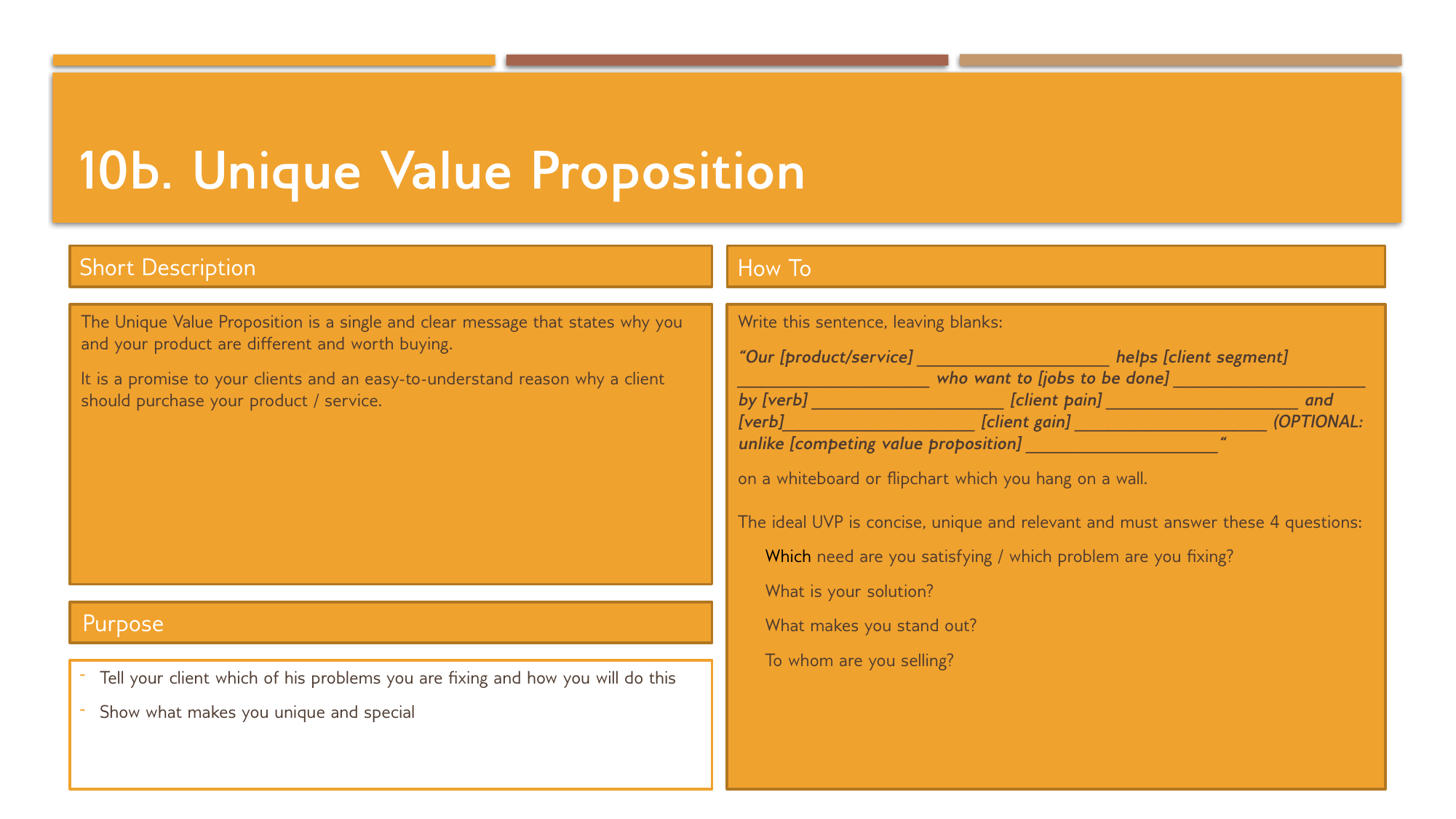

# 10b. Unique Value Proposition
Short Description
How To
Write this sentence, leaving blanks:
“Our [product/service] _______________________ helps [client segment] _______________________ who want to [jobs to be done] _______________________ by [verb] _______________________ [client pain] _______________________ and [verb]_______________________ [client gain] _______________________ (OPTIONAL: unlike [competing value proposition] _______________________“
on a whiteboard or flipchart which you hang on a wall.
The ideal UVP is concise, unique and relevant and must answer these 4 questions:
Which need are you satisfying / which problem are you fixing?
What is your solution?
What makes you stand out?
To whom are you selling?
The Unique Value Proposition is a single and clear message that states why you and your product are different and worth buying.
It is a promise to your clients and an easy-to-understand reason why a client should purchase your product / service.
Purpose
Tell your client which of his problems you are fixing and how you will do this
Show what makes you unique and special